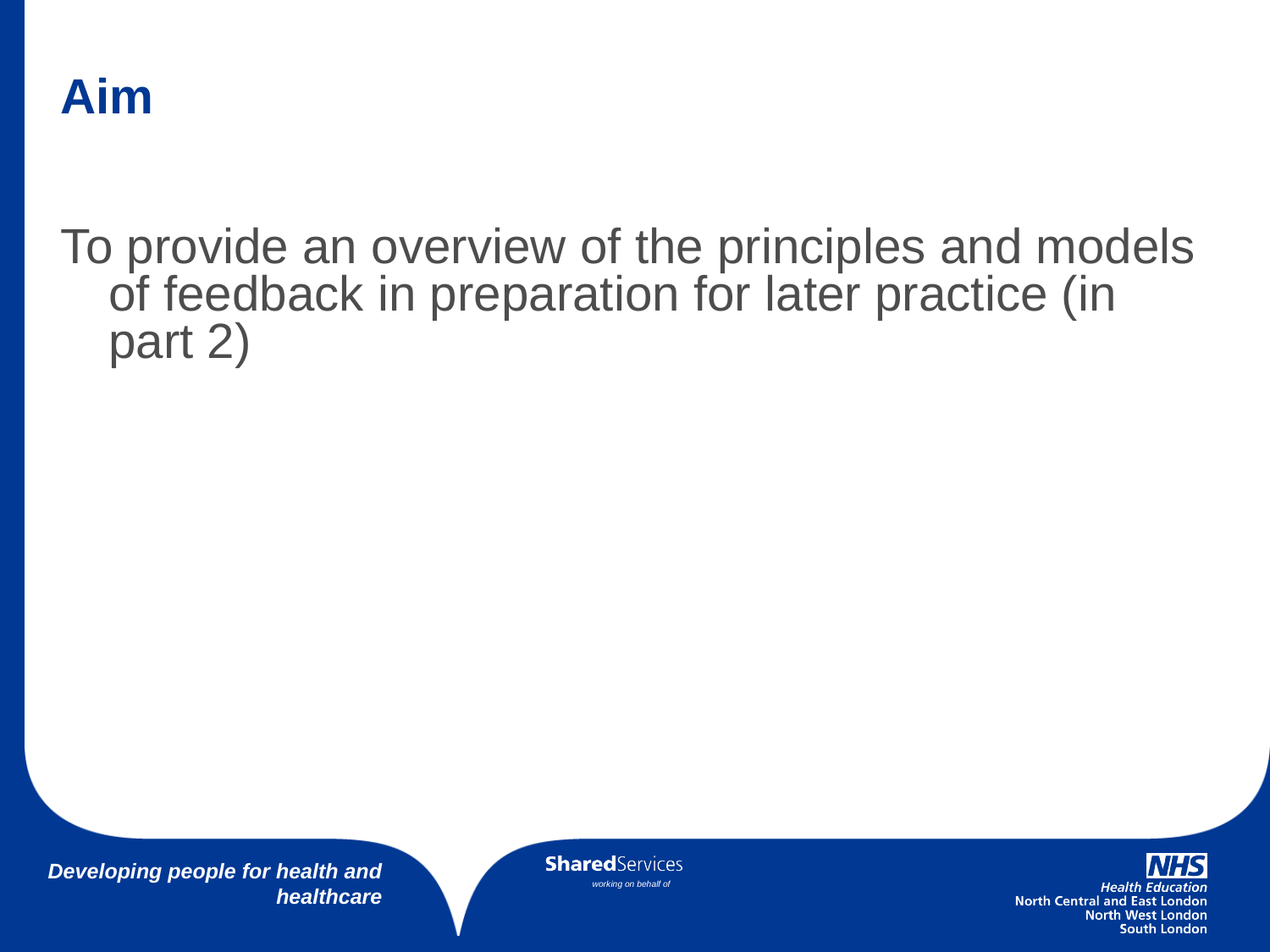

# Aim
To provide an overview of the principles and models of feedback in preparation for later practice (in part 2)